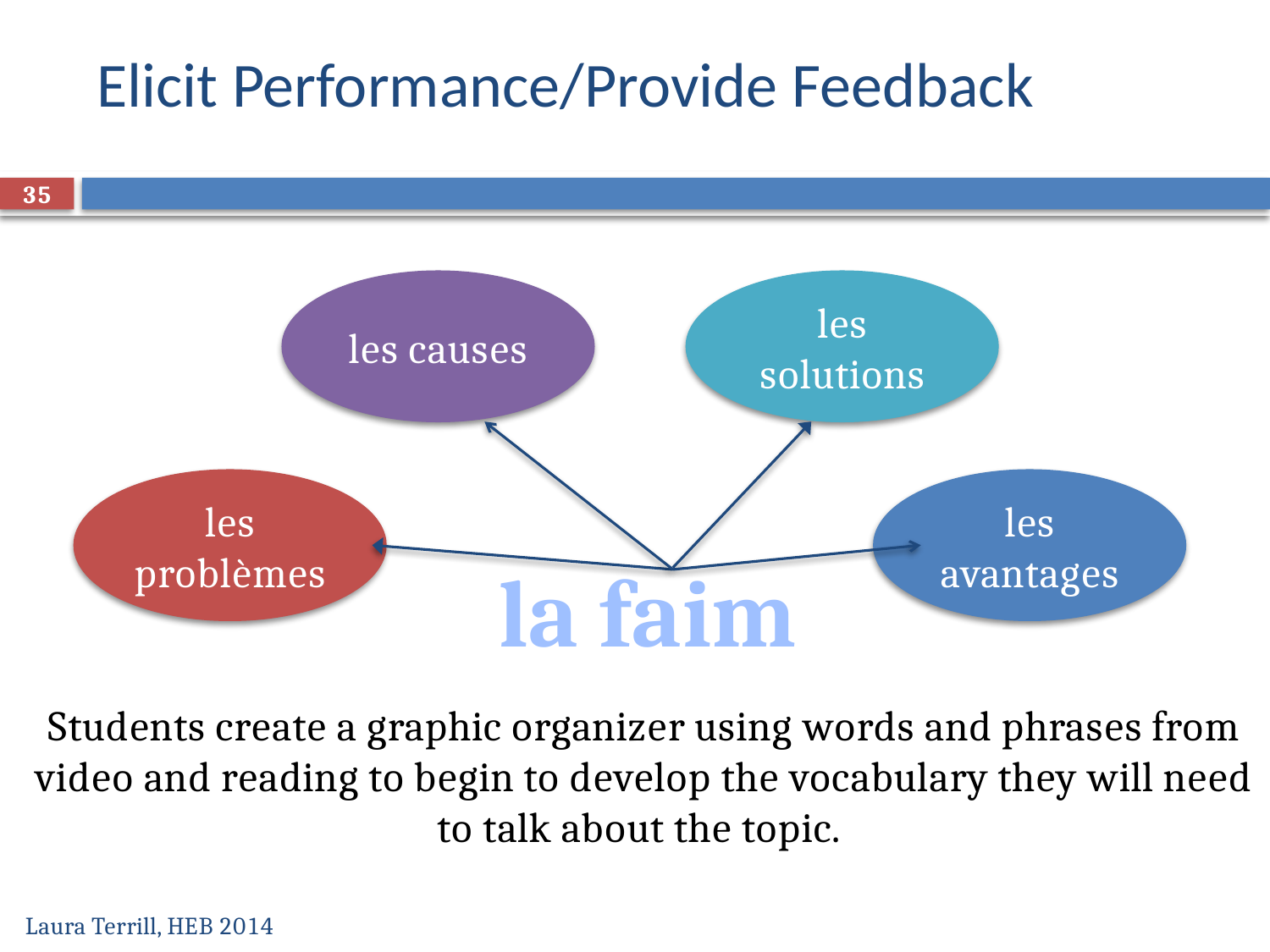

# Elicit Performance/Provide Feedback
35
les causes
les solutions
les problèmes
les avantages
la faim
Students create a graphic organizer using words and phrases from video and reading to begin to develop the vocabulary they will need to talk about the topic.

Laura Terrill, HEB 2014